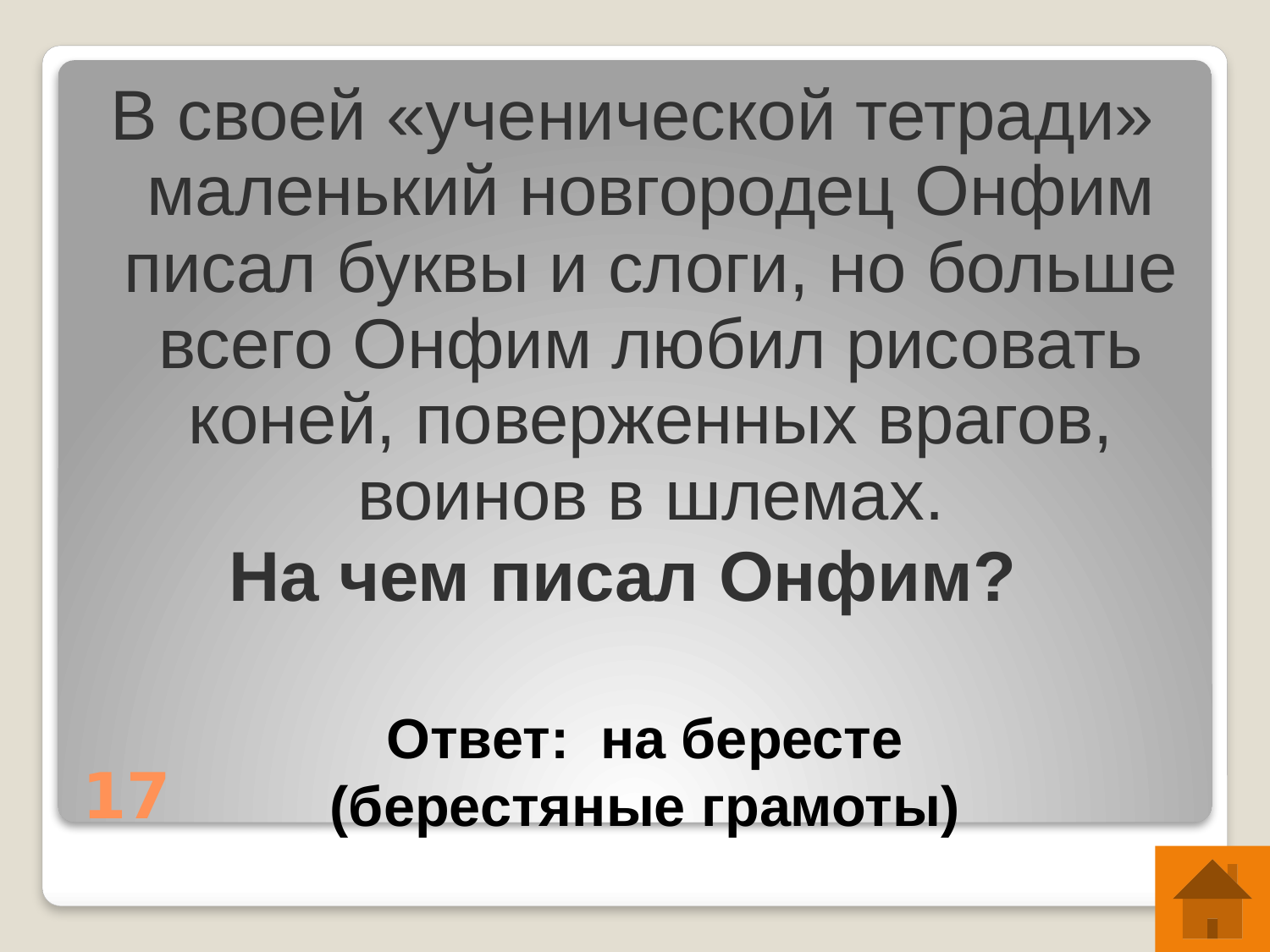

В своей «ученической тетради» маленький новгородец Онфим писал буквы и слоги, но больше всего Онфим любил рисовать коней, поверженных врагов, воинов в шлемах.
 На чем писал Онфим?
# 17
Ответ:  на бересте (берестяные грамоты)